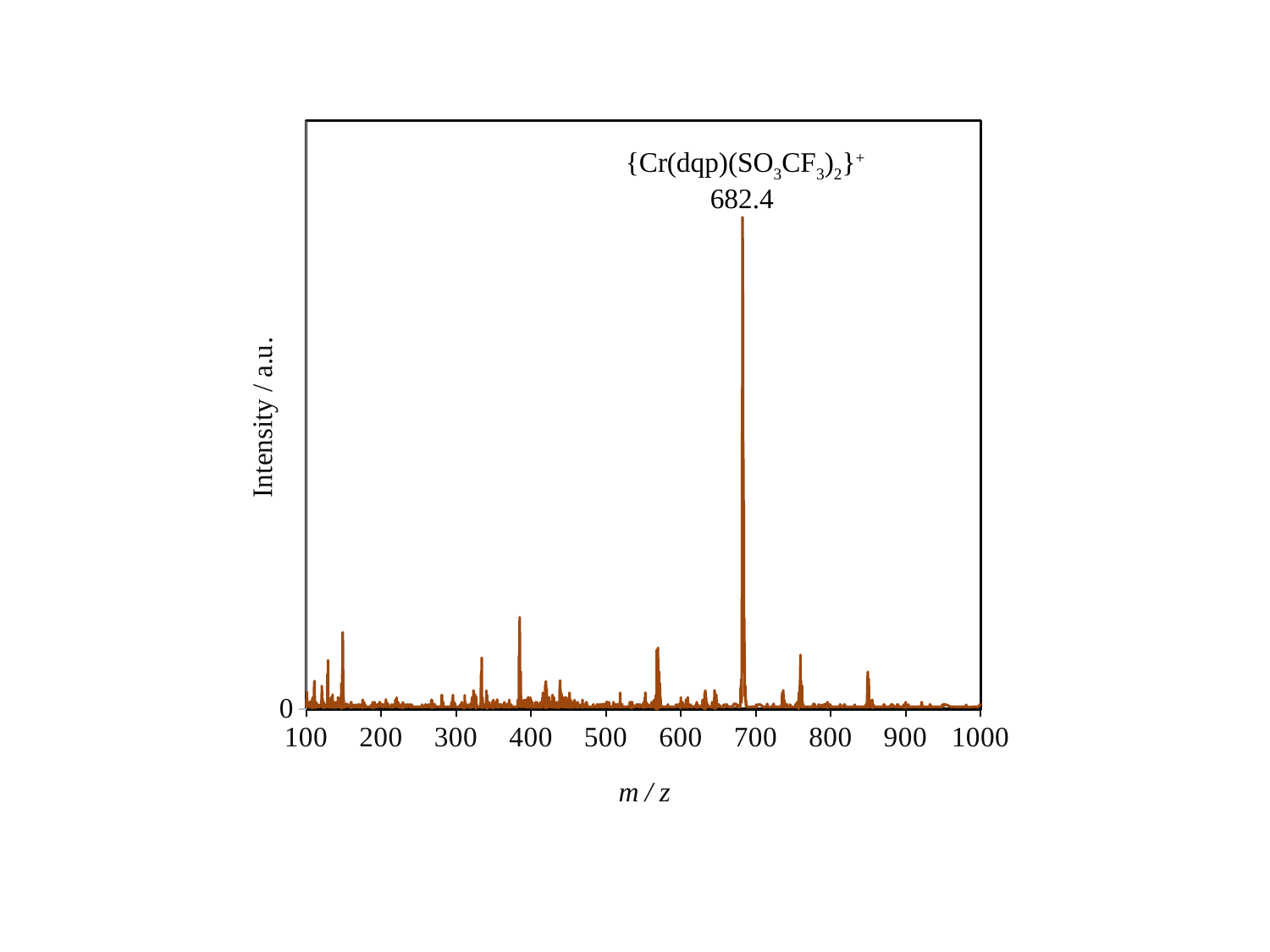

### Chart

| Category |  |
|---|---|
{Cr(dqp)(SO3CF3)2}+
682.4